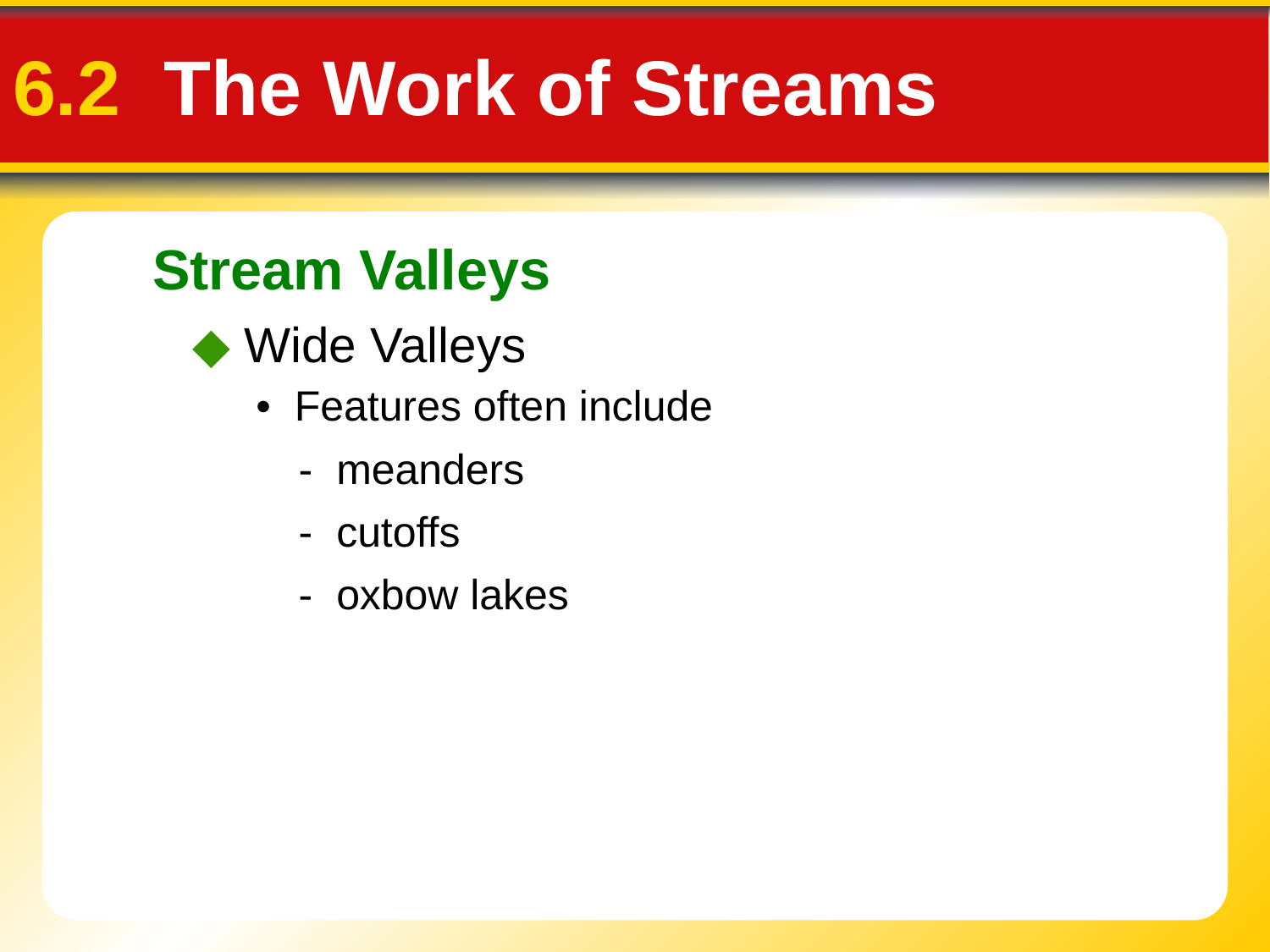

6.2  The Work of Streams

Stream Valleys
◆ Wide Valleys
•  Features often include
-  meanders
-  cutoffs
-  oxbow lakes